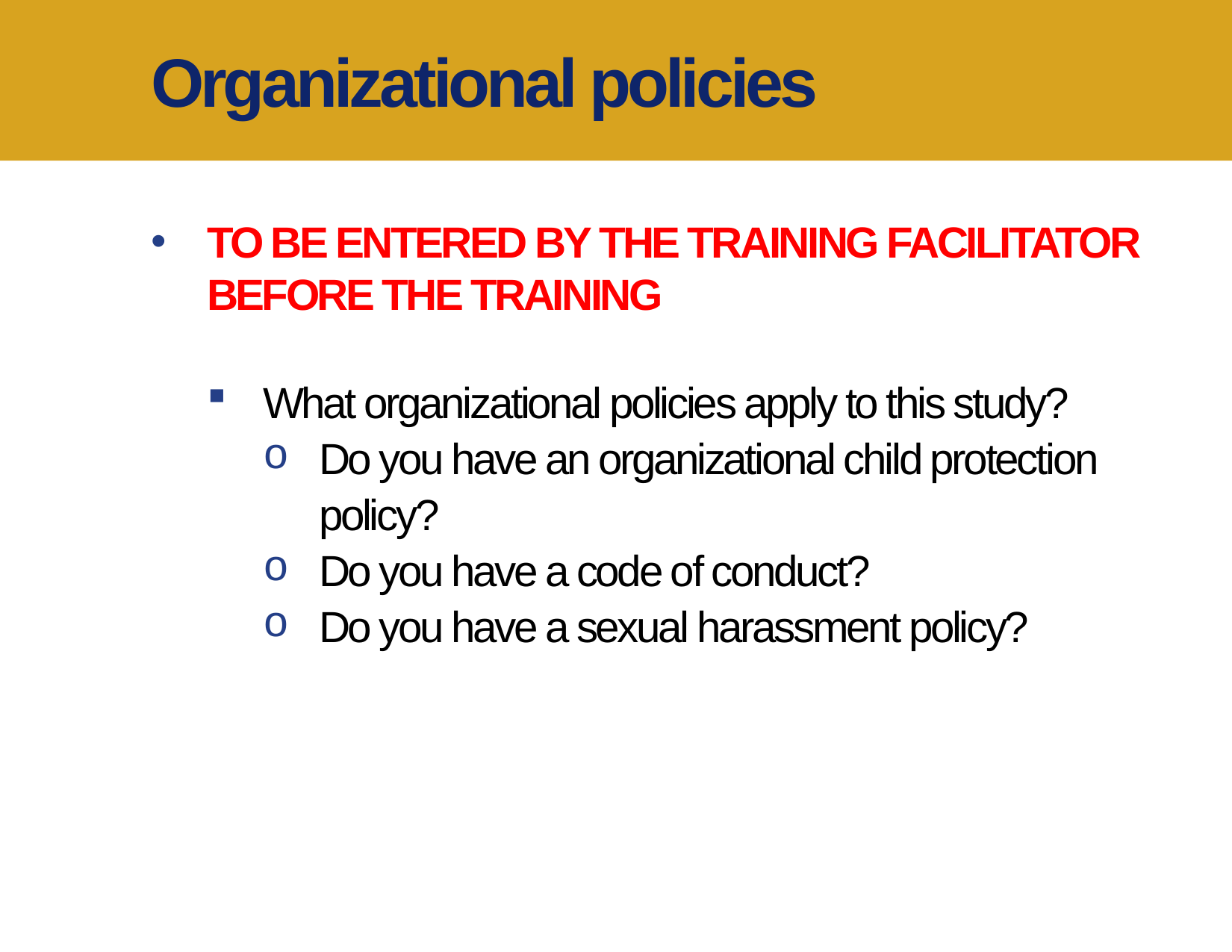

Organizational policies
TO BE ENTERED BY THE TRAINING FACILITATOR BEFORE THE TRAINING

What organizational policies apply to this study?
Do you have an organizational child protection policy?
Do you have a code of conduct?
Do you have a sexual harassment policy?